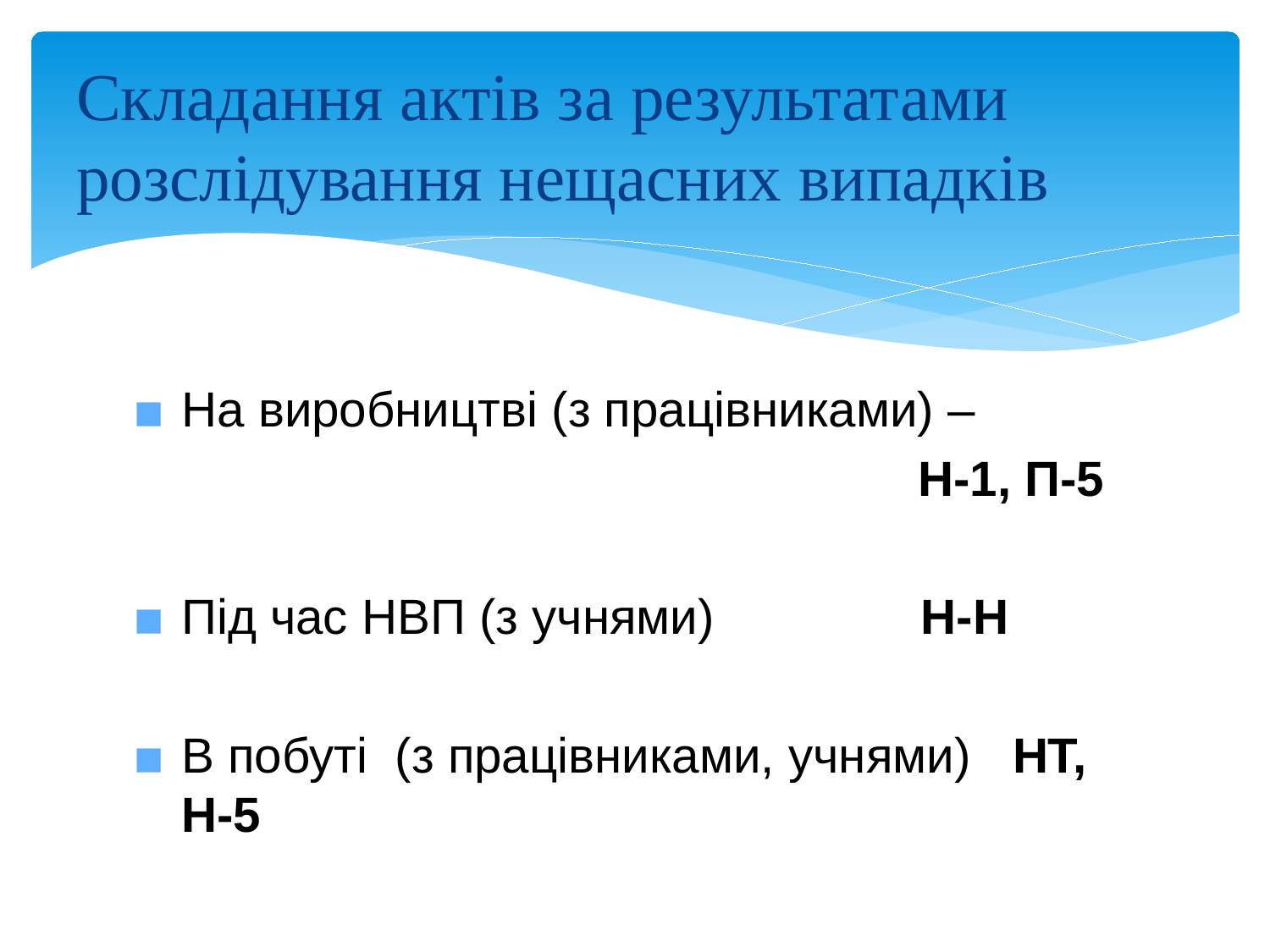

# Складання актів за результатами розслідування нещасних випадків
На виробництві (з працівниками) –
                                                         Н-1, П-5

Під час НВП (з учнями)               Н-Н

В побуті  (з працівниками, учнями)   НТ, Н-5